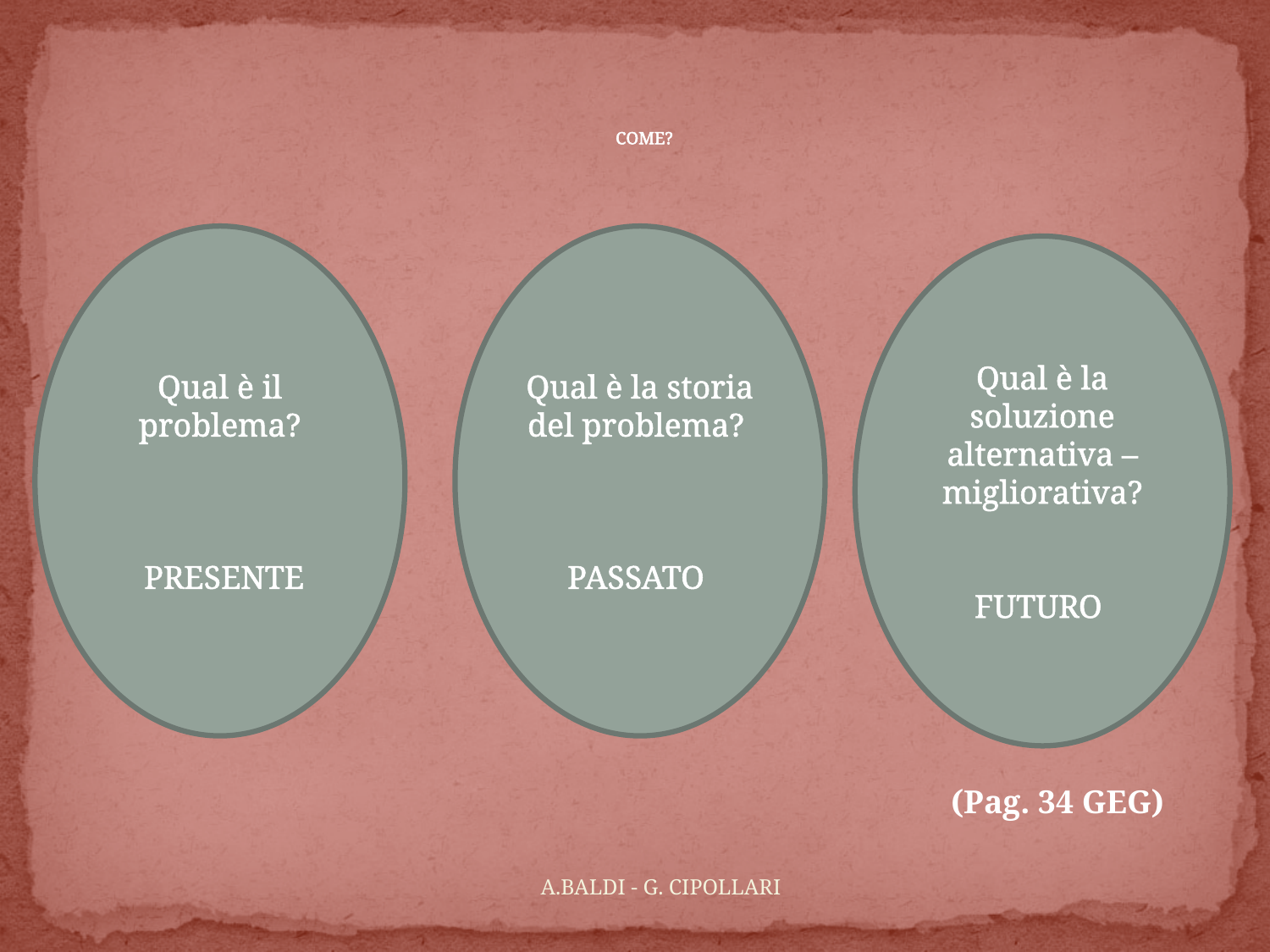

# COME?
Qual è il problema?

 PRESENTE
Qual è la storia del problema?

PASSATO
Qual è la soluzione alternativa – migliorativa?

FUTURO
(Pag. 34 GEG)
A.BALDI - G. CIPOLLARI